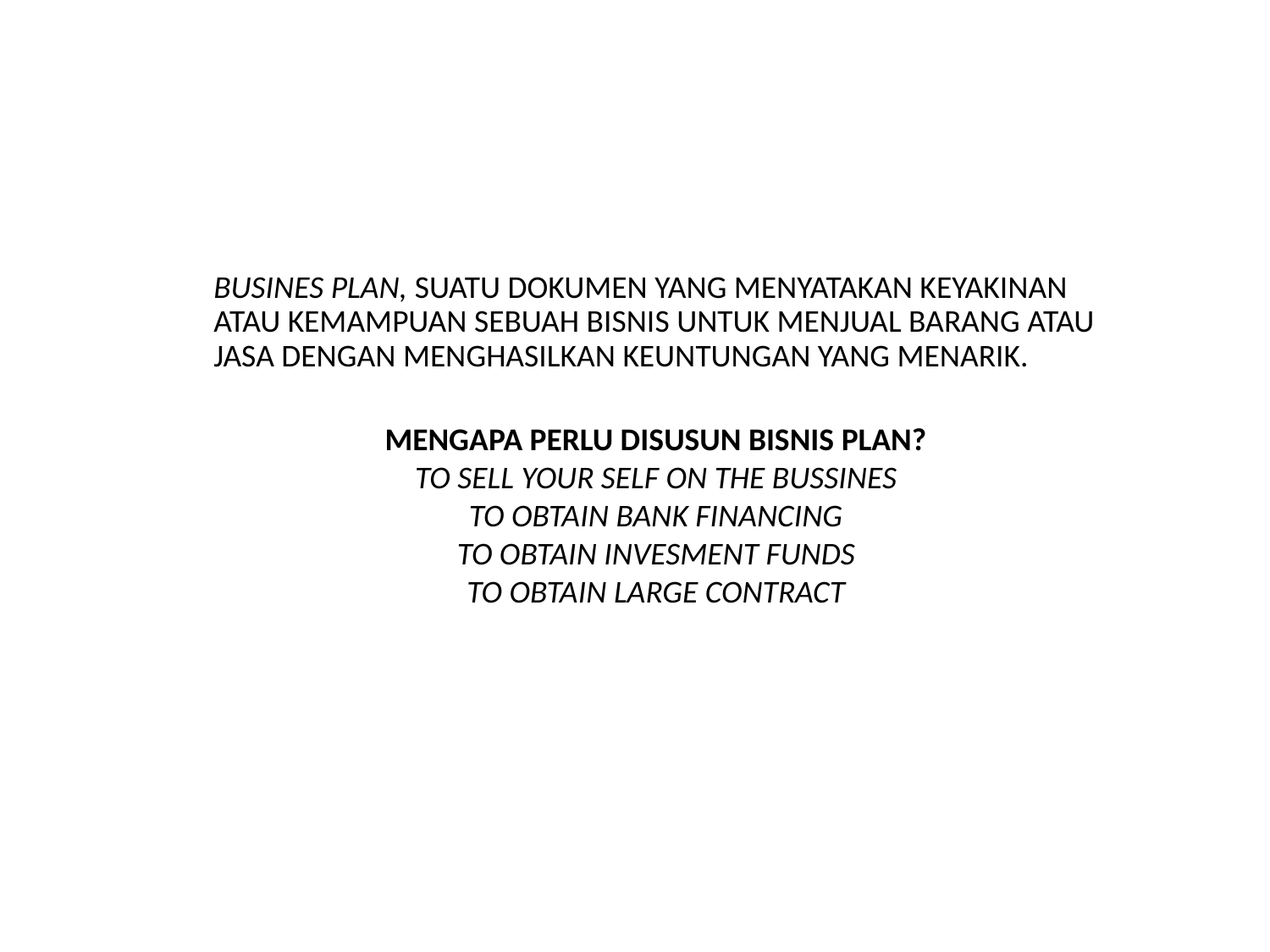

BUSINES PLAN, SUATU DOKUMEN YANG MENYATAKAN KEYAKINAN ATAU KEMAMPUAN SEBUAH BISNIS UNTUK MENJUAL BARANG ATAU JASA DENGAN MENGHASILKAN KEUNTUNGAN YANG MENARIK.
MENGAPA PERLU DISUSUN BISNIS PLAN?
TO SELL YOUR SELF ON THE BUSSINES
TO OBTAIN BANK FINANCING
TO OBTAIN INVESMENT FUNDS
TO OBTAIN LARGE CONTRACT